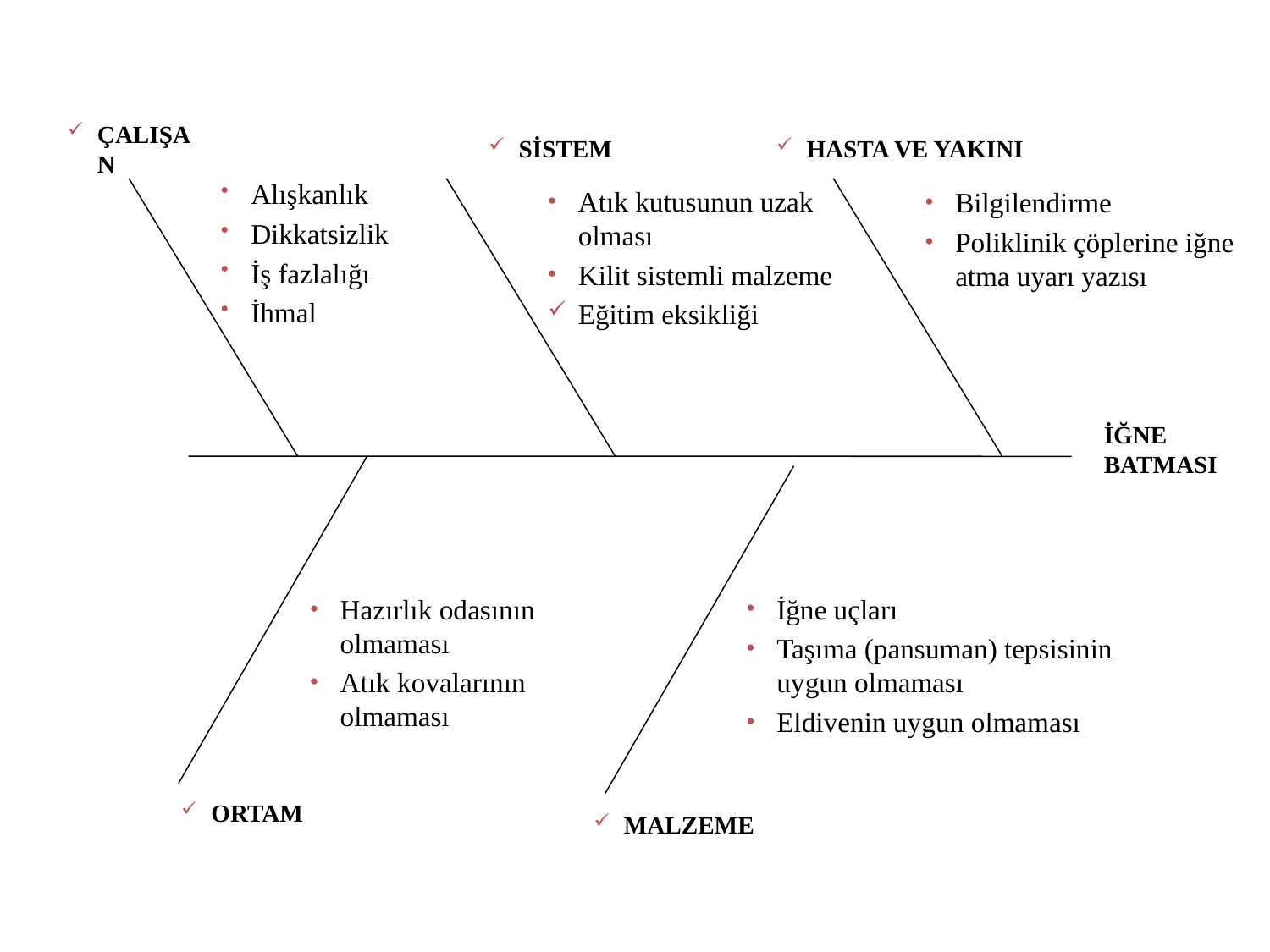

ÇALIŞAN
SİSTEM
HASTA VE YAKINI
Alışkanlık
Dikkatsizlik
İş fazlalığı
İhmal
Atık kutusunun uzak olması
Kilit sistemli malzeme
Eğitim eksikliği
Bilgilendirme
Poliklinik çöplerine iğne atma uyarı yazısı
İĞNE BATMASI
Hazırlık odasının olmaması
Atık kovalarının olmaması
İğne uçları
Taşıma (pansuman) tepsisinin uygun olmaması
Eldivenin uygun olmaması
ORTAM
MALZEME